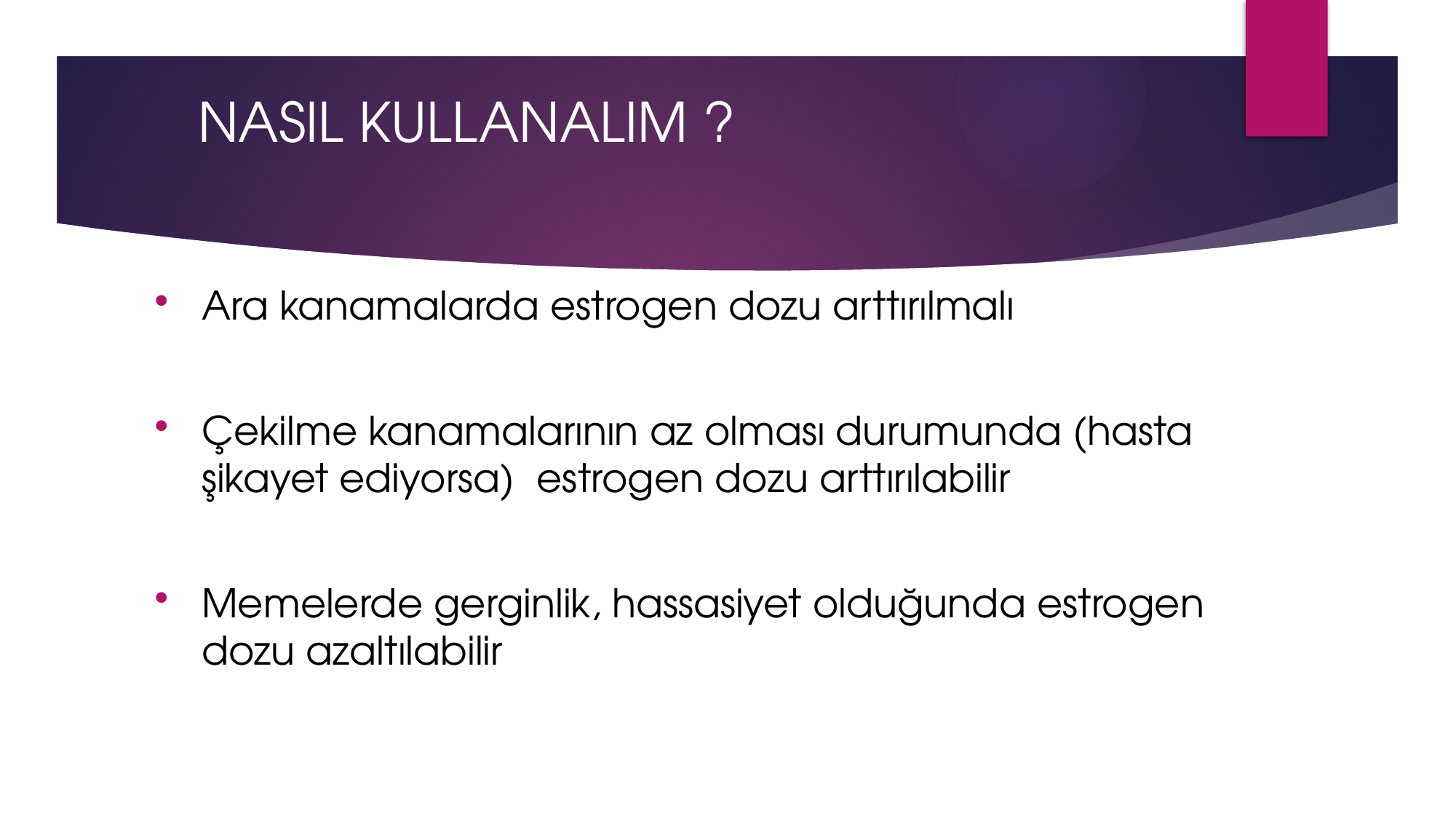

# NASIL KULLANALIM ?
Ara kanamalarda estrogen dozu arttırılmalı

Çekilme kanamalarının az olması durumunda (hasta şikayet ediyorsa)  estrogen dozu arttırılabilir

Memelerde gerginlik, hassasiyet olduğunda estrogen dozu azaltılabilir